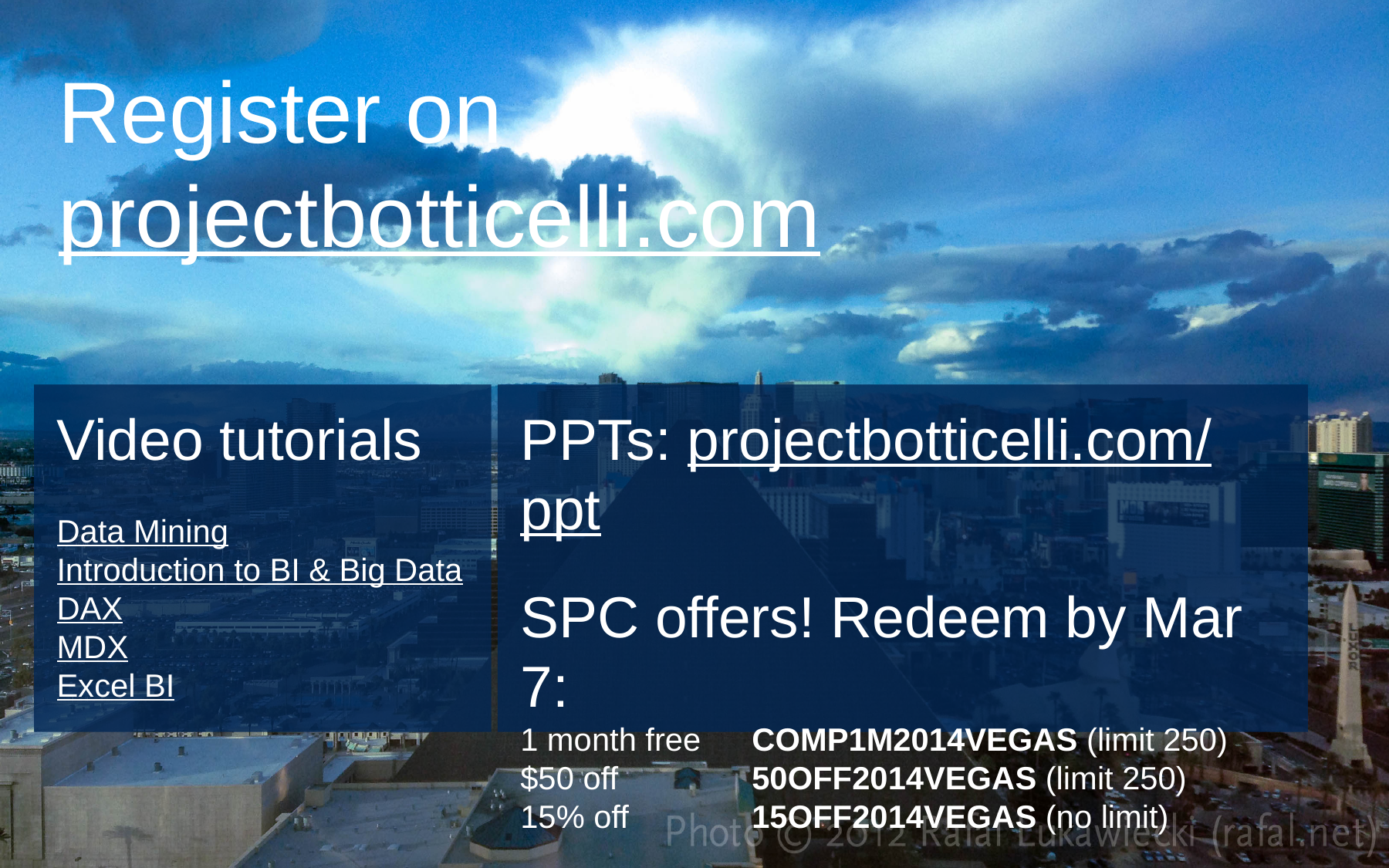

Register on
projectbotticelli.com
Video tutorials

Data Mining
Introduction to BI & Big Data
DAX
MDX
Excel BI
PPTs: projectbotticelli.com/ppt

SPC offers! Redeem by Mar 7:
1 month free 	COMP1M2014VEGAS (limit 250)
$50 off		50OFF2014VEGAS (limit 250)
15% off		15OFF2014VEGAS (no limit)